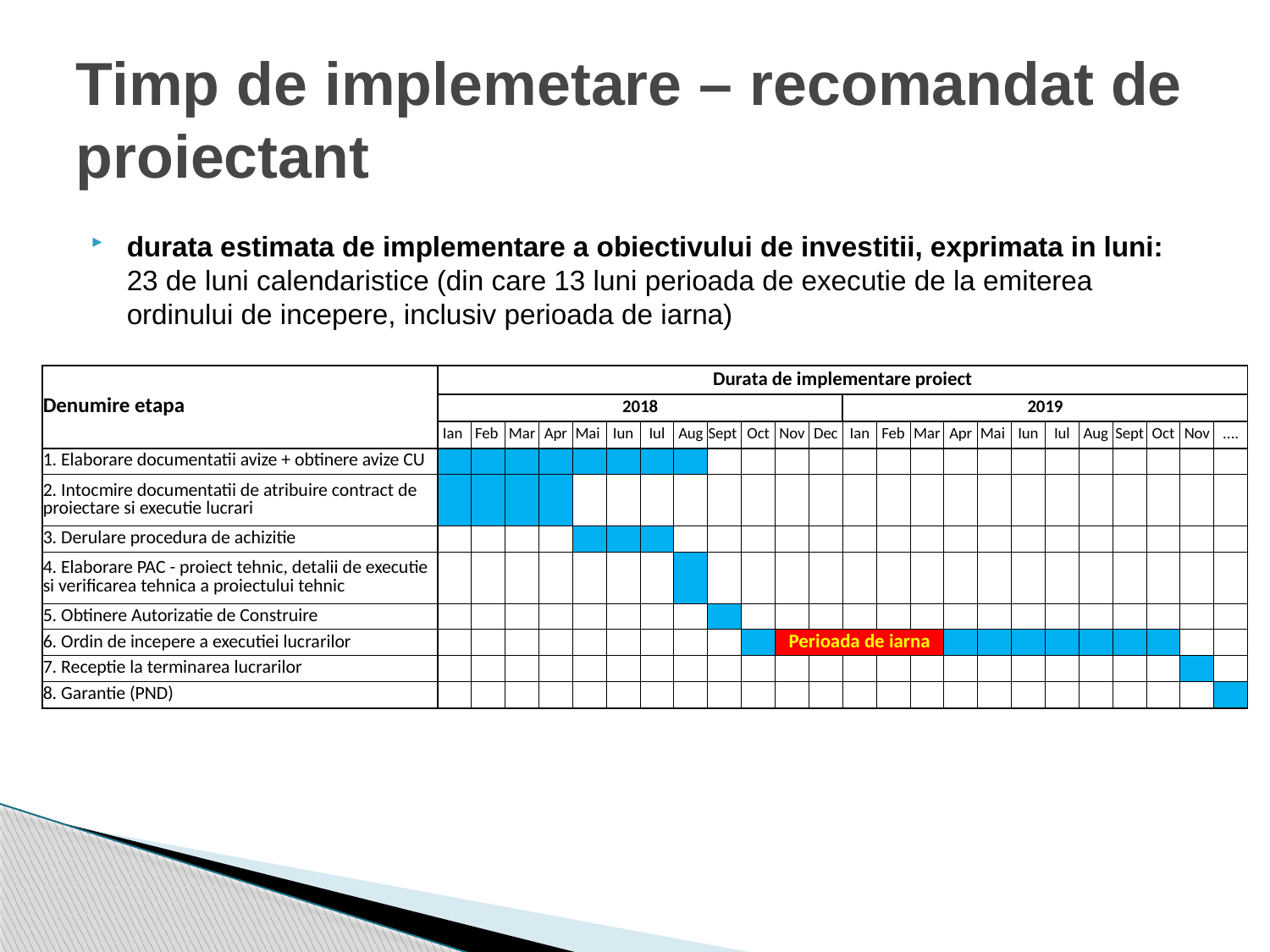

# Timp de implemetare – recomandat de proiectant
durata estimata de implementare a obiectivului de investitii, exprimata in luni: 23 de luni calendaristice (din care 13 luni perioada de executie de la emiterea ordinului de incepere, inclusiv perioada de iarna)

|  |  |  |  |  |  |  |  |  |  |  |  |  |  |  |  |  |  |  |  |  |  |  |  |  |
| --- | --- | --- | --- | --- | --- | --- | --- | --- | --- | --- | --- | --- | --- | --- | --- | --- | --- | --- | --- | --- | --- | --- | --- | --- |
| Denumire etapa | Durata de implementare proiect |  |  |  |  |  |  |  |  |  |  |  |  |  |  |  |  |  |  |  |  |  |  |  |
|  | 2018 |  |  |  |  |  |  |  |  |  |  |  | 2019 |  |  |  |  |  |  |  |  |  |  |  |
|  | Ian | Feb | Mar | Apr | Mai | Iun | Iul | Aug | Sept | Oct | Nov | Dec | Ian | Feb | Mar | Apr | Mai | Iun | Iul | Aug | Sept | Oct | Nov | .... |
| 1. Elaborare documentatii avize + obtinere avize CU |  |  |  |  |  |  |  |  |  |  |  |  |  |  |  |  |  |  |  |  |  |  |  |  |
| 2. Intocmire documentatii de atribuire contract de proiectare si executie lucrari |  |  |  |  |  |  |  |  |  |  |  |  |  |  |  |  |  |  |  |  |  |  |  |  |
| 3. Derulare procedura de achizitie |  |  |  |  |  |  |  |  |  |  |  |  |  |  |  |  |  |  |  |  |  |  |  |  |
| 4. Elaborare PAC - proiect tehnic, detalii de executie si verificarea tehnica a proiectului tehnic |  |  |  |  |  |  |  |  |  |  |  |  |  |  |  |  |  |  |  |  |  |  |  |  |
| 5. Obtinere Autorizatie de Construire |  |  |  |  |  |  |  |  |  |  |  |  |  |  |  |  |  |  |  |  |  |  |  |  |
| 6. Ordin de incepere a executiei lucrarilor |  |  |  |  |  |  |  |  |  |  | Perioada de iarna |  |  |  |  |  |  |  |  |  |  |  |  |  |
| 7. Receptie la terminarea lucrarilor |  |  |  |  |  |  |  |  |  |  |  |  |  |  |  |  |  |  |  |  |  |  |  |  |
| 8. Garantie (PND) |  |  |  |  |  |  |  |  |  |  |  |  |  |  |  |  |  |  |  |  |  |  |  |  |